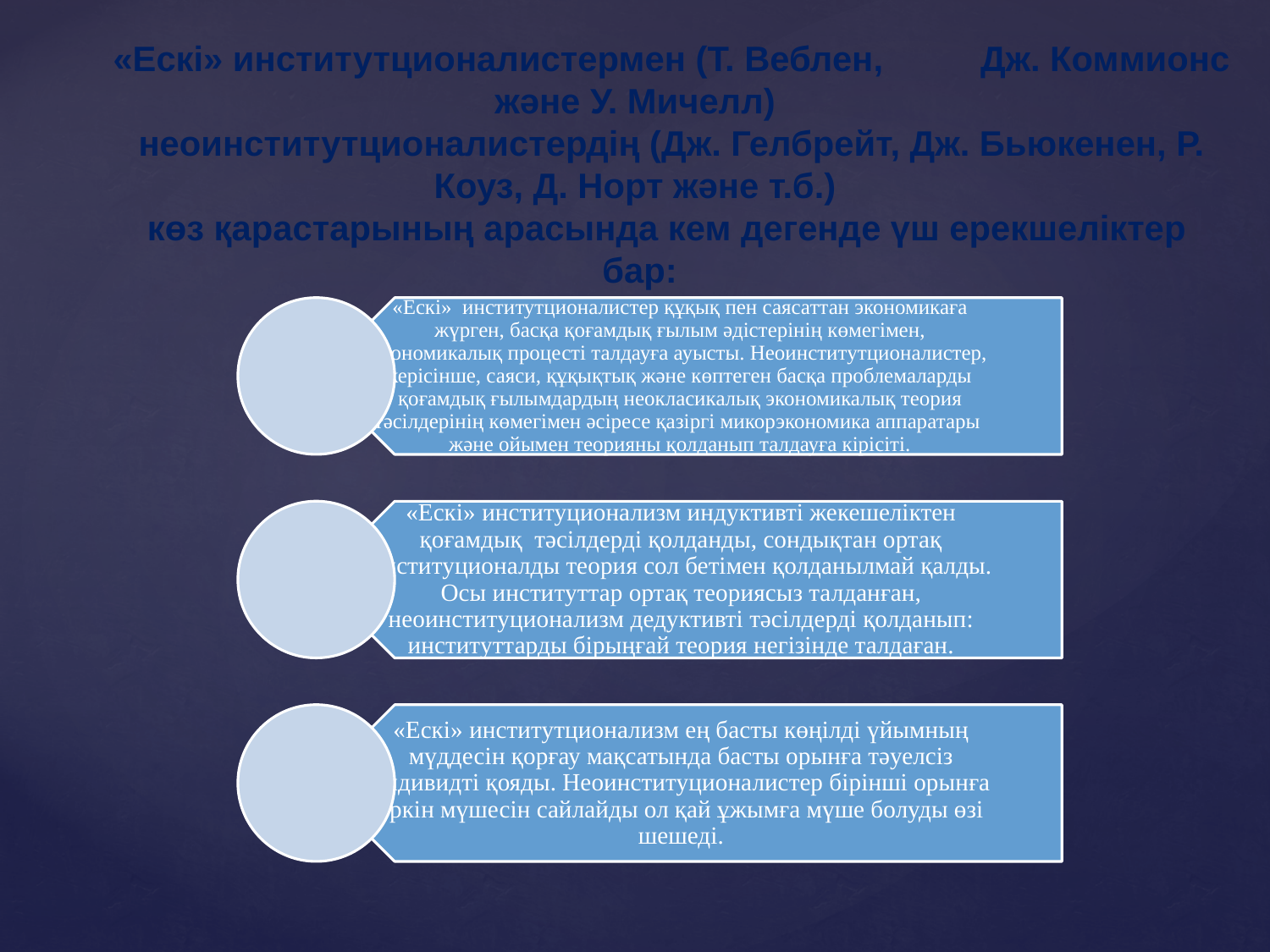

«Ескі» институтционалистермен (Т. Веблен,          Дж. Коммионс және У. Мичелл)
неоинститутционалистердің (Дж. Гелбрейт, Дж. Бьюкенен, Р. Коуз, Д. Норт және т.б.)
көз қарастарының арасында кем дегенде үш ерекшеліктер  бар:
«Ескі»  институтционалистер құқық пен саясаттан экономикаға жүрген, басқа қоғамдық ғылым әдістерінің көмегімен, экономикалық процесті талдауға ауысты. Неоинститутционалистер, керісінше, саяси, құқықтық және көптеген басқа проблемаларды қоғамдық ғылымдардың неокласикалық экономикалық теория тәсілдерінің көмегімен әсіресе қазіргі микорэкономика аппаратары  және ойымен теорияны қолданып талдауға кірісіті.
«Ескі» институционализм индуктивті жекешеліктен қоғамдық  тәсілдерді қолданды, сондықтан ортақ институционалды теория сол бетімен қолданылмай қалды. Осы институттар ортақ теориясыз талданған, неоинституционализм дедуктивті тәсілдерді қолданып: институттарды бірыңғай теория негізінде талдаған.
«Ескі» институтционализм ең басты көңілді үйымның мүддесін қорғау мақсатында басты орынға тәуелсіз индивидті қояды. Неоинституционалистер бірінші орынға еркін мүшесін сайлайды ол қай ұжымға мүше болуды өзі шешеді.